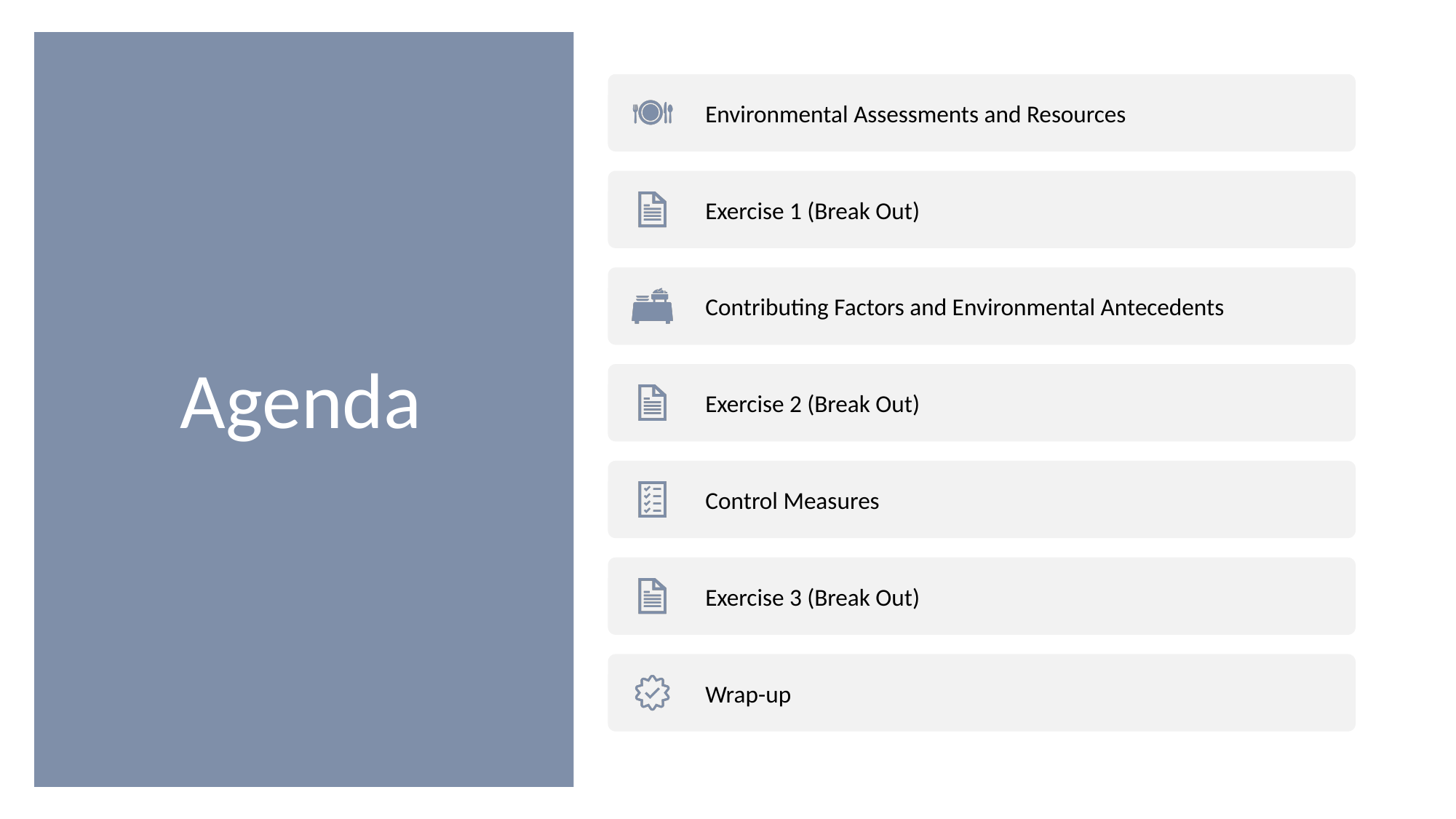

Environmental Assessments and Resources
Exercise 1 (Break Out)
Contributing Factors and Environmental Antecedents
Exercise 2 (Break Out)
Control Measures
Exercise 3 (Break Out)
Wrap-up
# Agenda